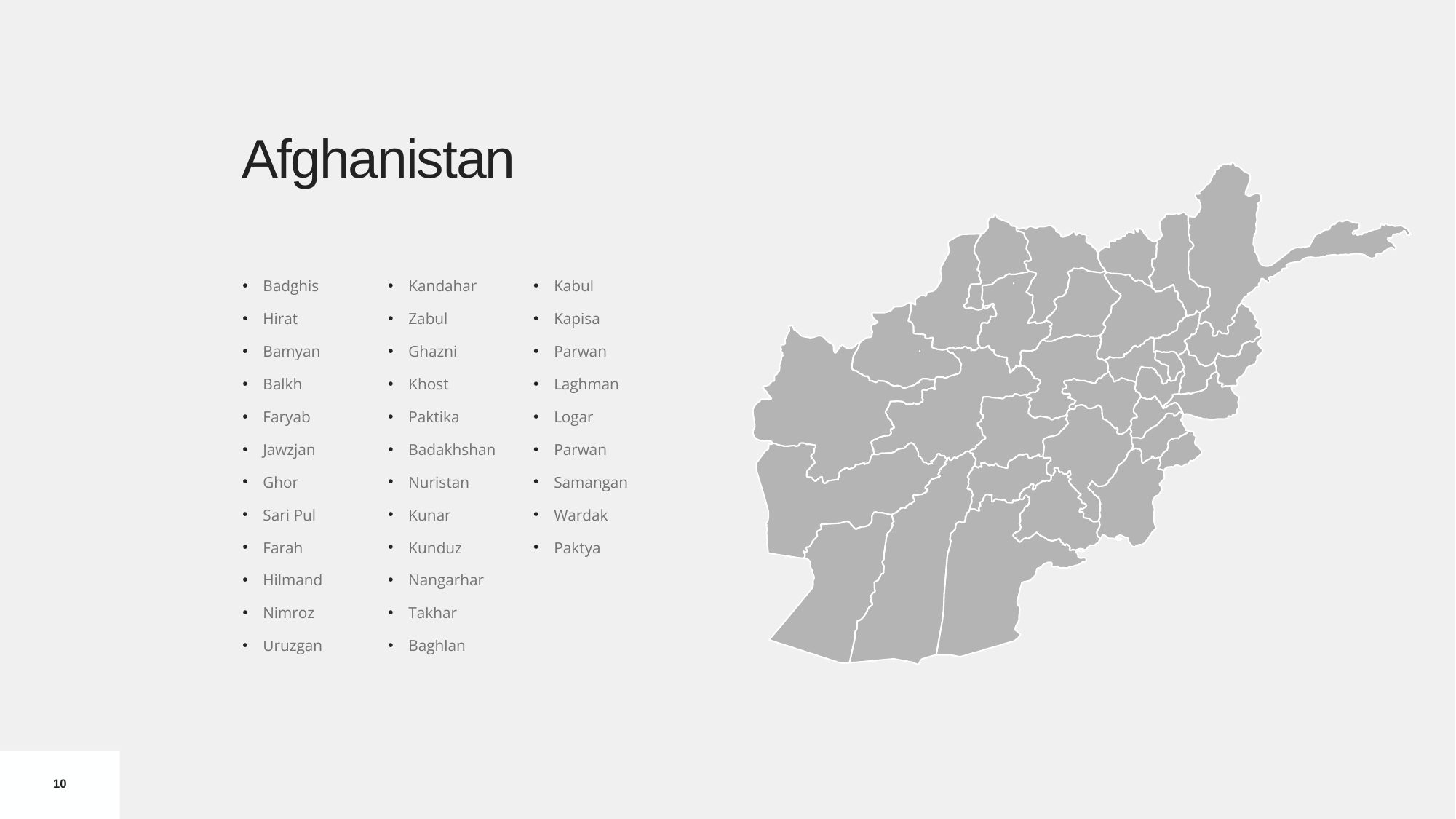

# Afghanistan

Badghis
Hirat
Bamyan
Balkh
Faryab
Jawzjan
Ghor
Sari Pul
Farah
Hilmand
Nimroz
Uruzgan
Kandahar
Zabul
Ghazni
Khost
Paktika
Badakhshan
Nuristan
Kunar
Kunduz
Nangarhar
Takhar
Baghlan
Kabul
Kapisa
Parwan
Laghman
Logar
Parwan
Samangan
Wardak
Paktya